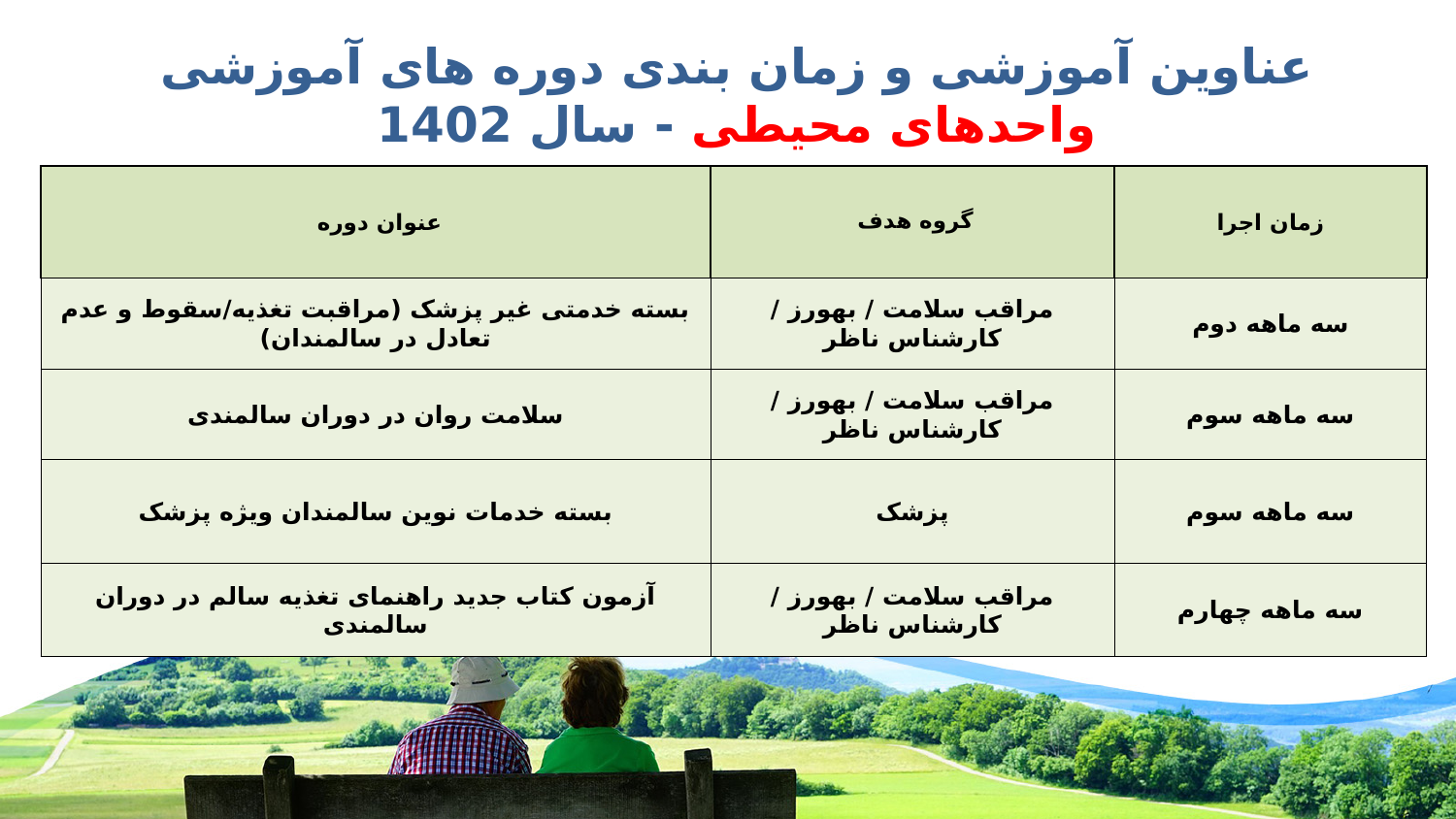

# عناوین آموزشی و زمان بندی دوره های آموزشی واحدهای محیطی - سال 1402
| عنوان دوره | گروه هدف | زمان اجرا |
| --- | --- | --- |
| بسته خدمتی غیر پزشک (مراقبت تغذیه/سقوط و عدم تعادل در سالمندان) | مراقب سلامت / بهورز / کارشناس ناظر | سه ماهه دوم |
| سلامت روان در دوران سالمندی | مراقب سلامت / بهورز / کارشناس ناظر | سه ماهه سوم |
| بسته خدمات نوین سالمندان ویژه پزشک | پزشک | سه ماهه سوم |
| آزمون کتاب جدید راهنمای تغذیه سالم در دوران سالمندی | مراقب سلامت / بهورز / کارشناس ناظر | سه ماهه چهارم |